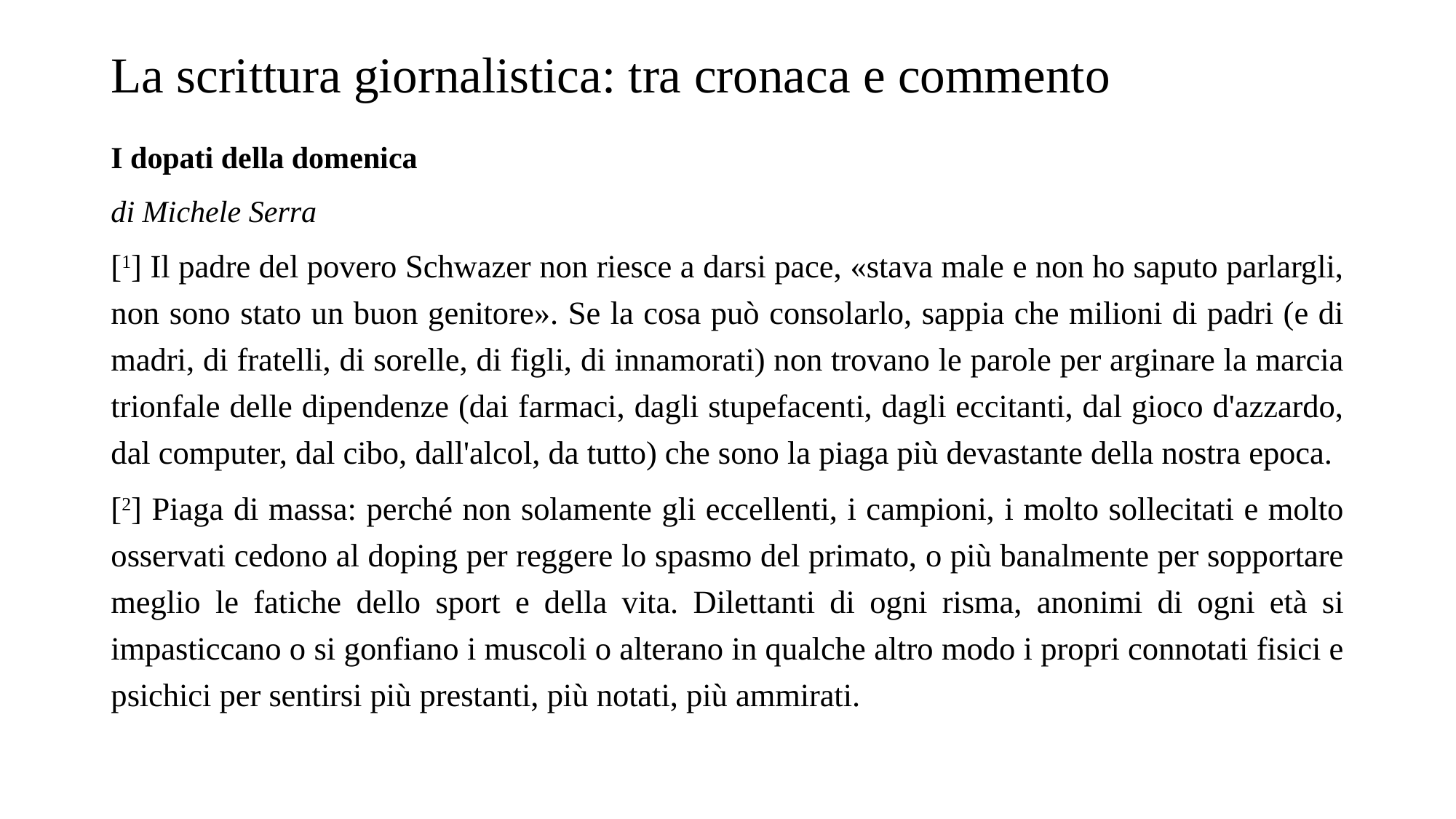

# La scrittura giornalistica: tra cronaca e commento
I dopati della domenica
di Michele Serra
[1] Il padre del povero Schwazer non riesce a darsi pace, «stava male e non ho saputo parlargli, non sono stato un buon genitore». Se la cosa può consolarlo, sappia che milioni di padri (e di madri, di fratelli, di sorelle, di figli, di innamorati) non trovano le parole per arginare la marcia trionfale delle dipendenze (dai farmaci, dagli stupefacenti, dagli eccitanti, dal gioco d'azzardo, dal computer, dal cibo, dall'alcol, da tutto) che sono la piaga più devastante della nostra epoca.
[2] Piaga di massa: perché non solamente gli eccellenti, i campioni, i molto sollecitati e molto osservati cedono al doping per reggere lo spasmo del primato, o più banalmente per sopportare meglio le fatiche dello sport e della vita. Dilettanti di ogni risma, anonimi di ogni età si impasticcano o si gonfiano i muscoli o alterano in qualche altro modo i propri connotati fisici e psichici per sentirsi più prestanti, più notati, più ammirati.